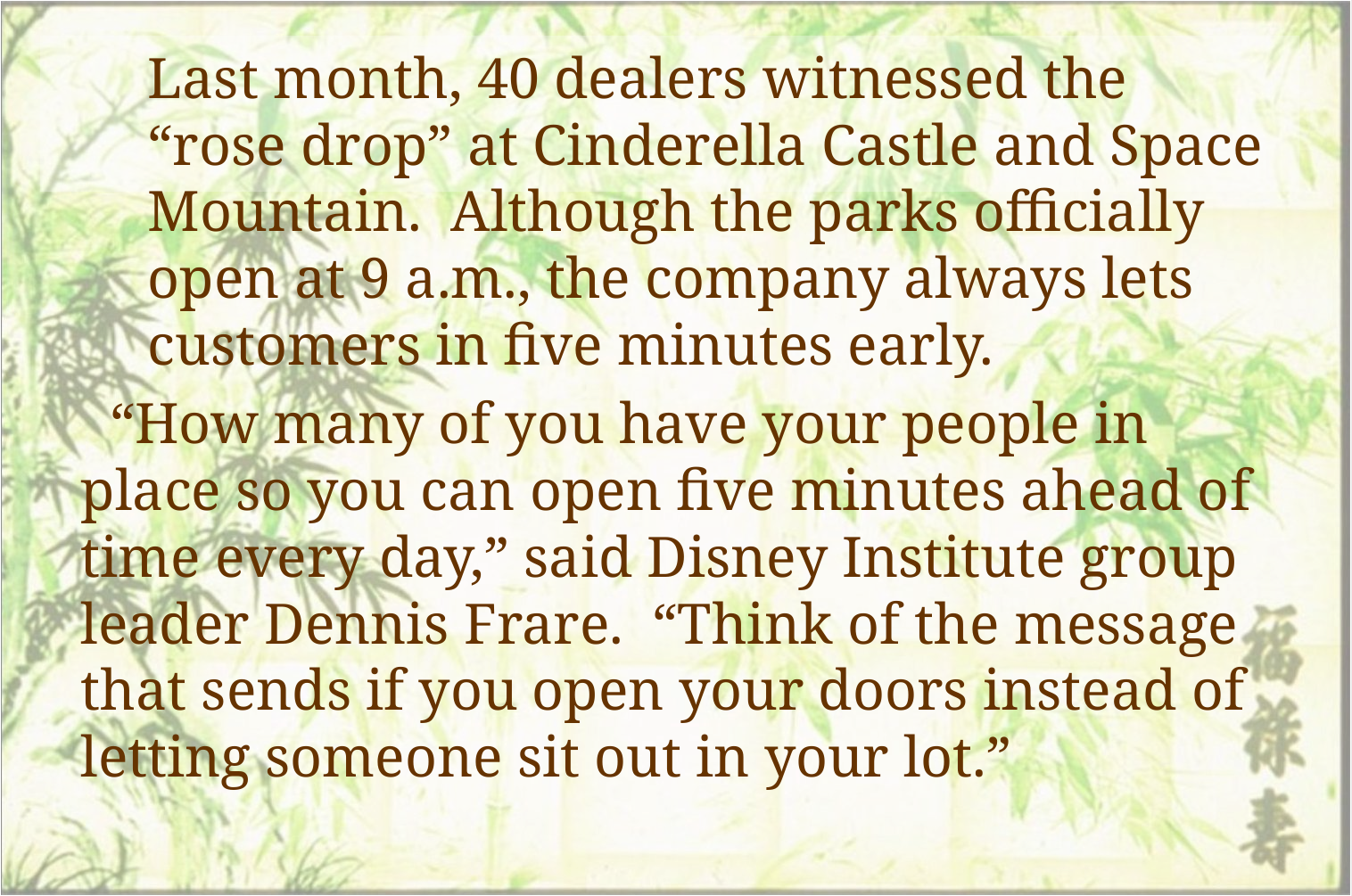

Last month, 40 dealers witnessed the “rose drop” at Cinderella Castle and Space Mountain.  Although the parks officially open at 9 a.m., the company always lets customers in five minutes early.
  “How many of you have your people in place so you can open five minutes ahead of time every day,” said Disney Institute group leader Dennis Frare.  “Think of the message that sends if you open your doors instead of letting someone sit out in your lot.”
#